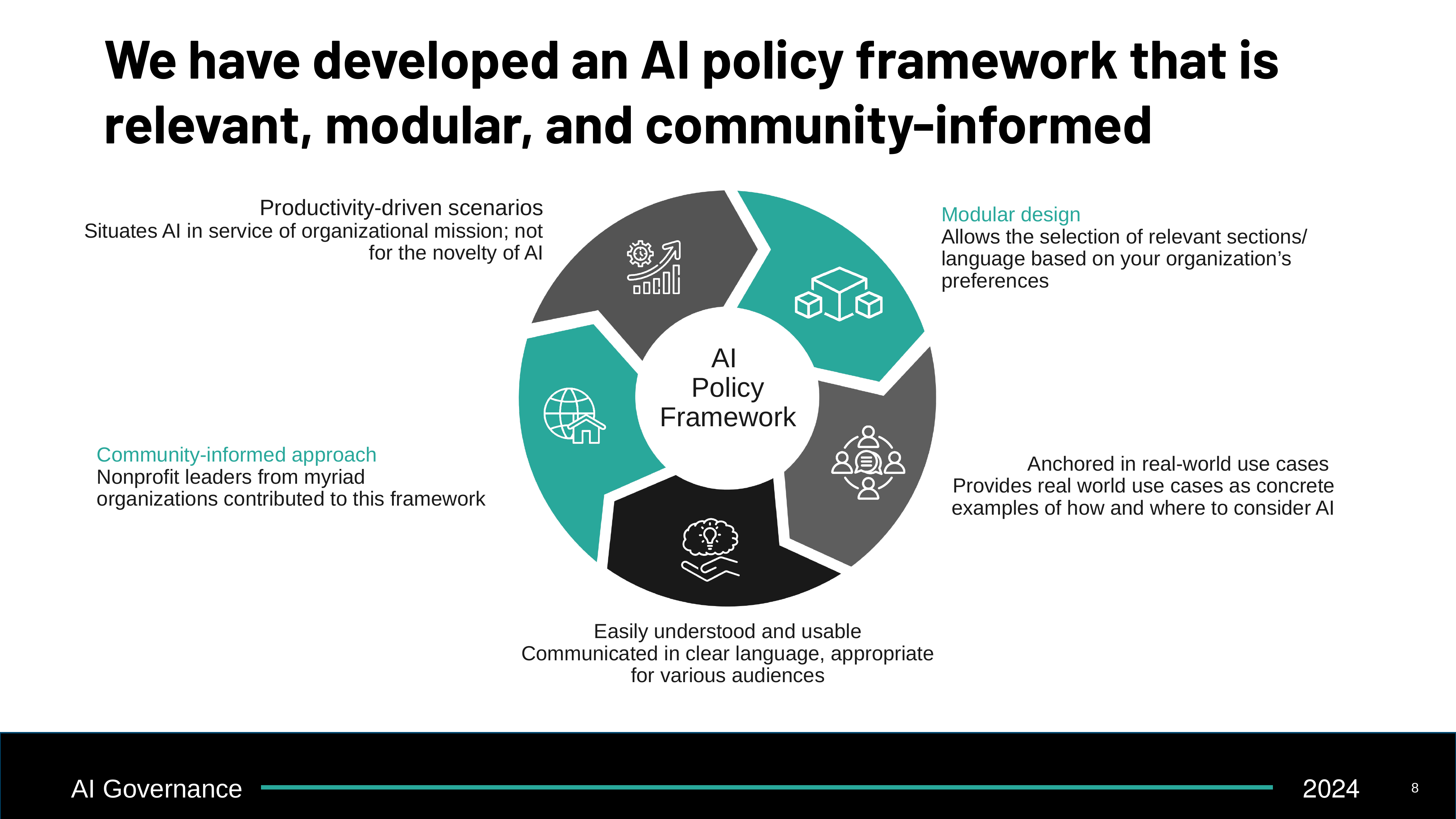

# We have developed an AI policy framework that is relevant, modular, and community-informed

Productivity-driven scenarios
Situates AI in service of organizational mission; not for the novelty of AI
Modular design
Allows the selection of relevant sections/ language based on your organization’s preferences

AI
Policy Framework

Community-informed approach
Nonprofit leaders from myriad organizations contributed to this framework
Anchored in real-world use cases
Provides real world use cases as concrete examples of how and where to consider AI

Easily understood and usable
Communicated in clear language, appropriate for various audiences